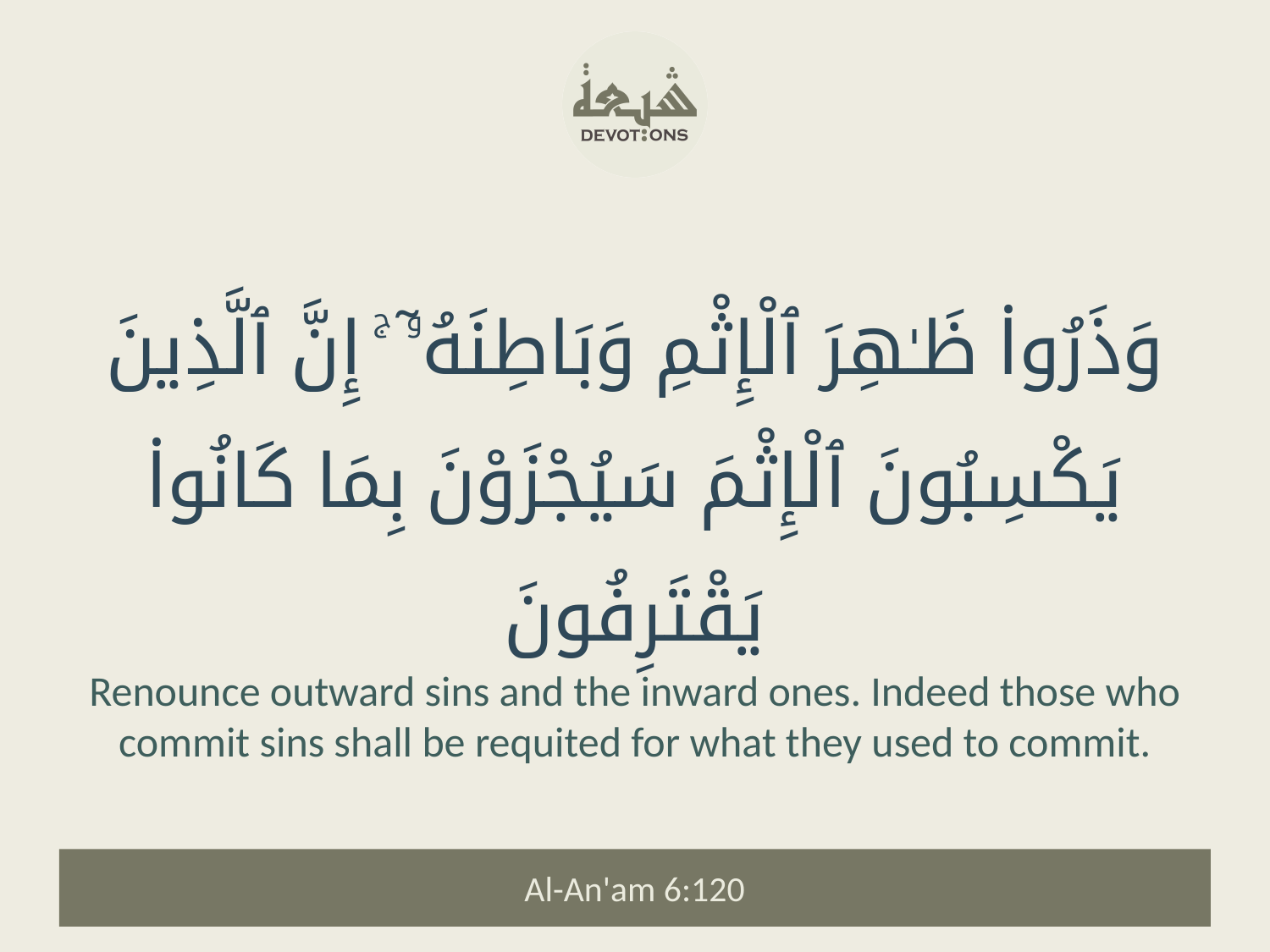

وَذَرُوا۟ ظَـٰهِرَ ٱلْإِثْمِ وَبَاطِنَهُۥٓ ۚ إِنَّ ٱلَّذِينَ يَكْسِبُونَ ٱلْإِثْمَ سَيُجْزَوْنَ بِمَا كَانُوا۟ يَقْتَرِفُونَ
Renounce outward sins and the inward ones. Indeed those who commit sins shall be requited for what they used to commit.
Al-An'am 6:120